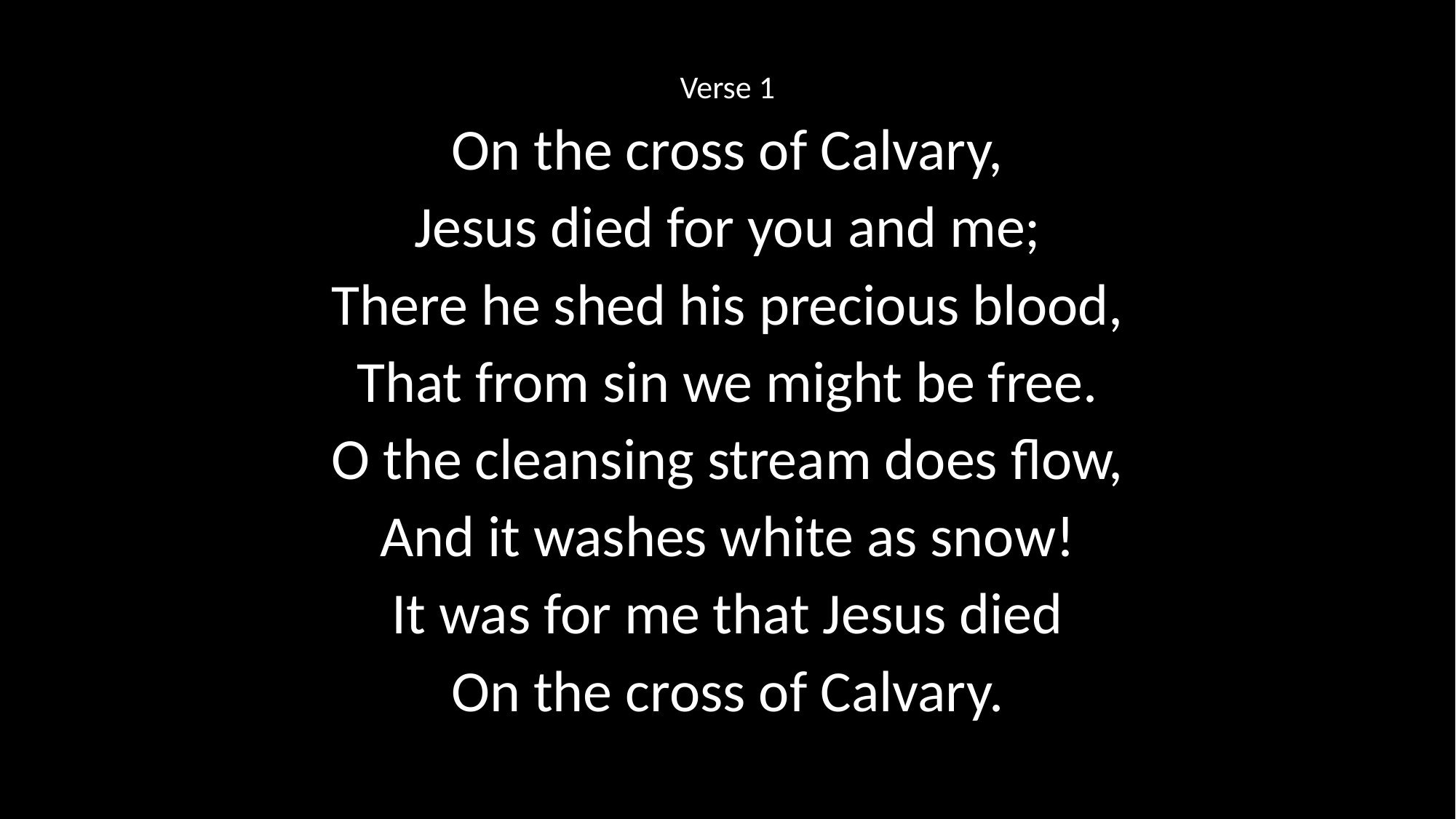

Verse 1
On the cross of Calvary,
Jesus died for you and me;
There he shed his precious blood,
That from sin we might be free.
O the cleansing stream does flow,
And it washes white as snow!
It was for me that Jesus died
On the cross of Calvary.